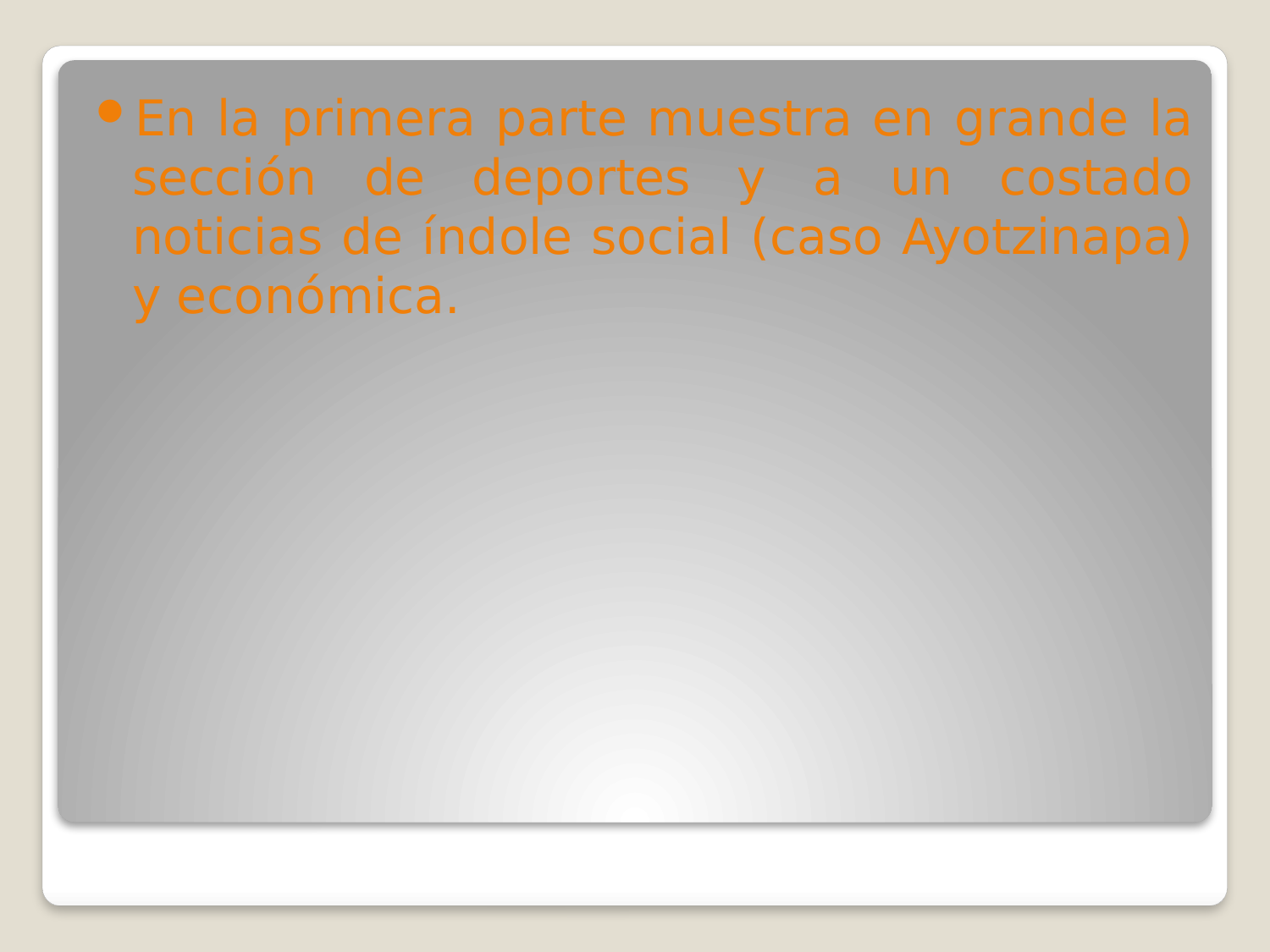

En la primera parte muestra en grande la sección de deportes y a un costado noticias de índole social (caso Ayotzinapa) y económica.